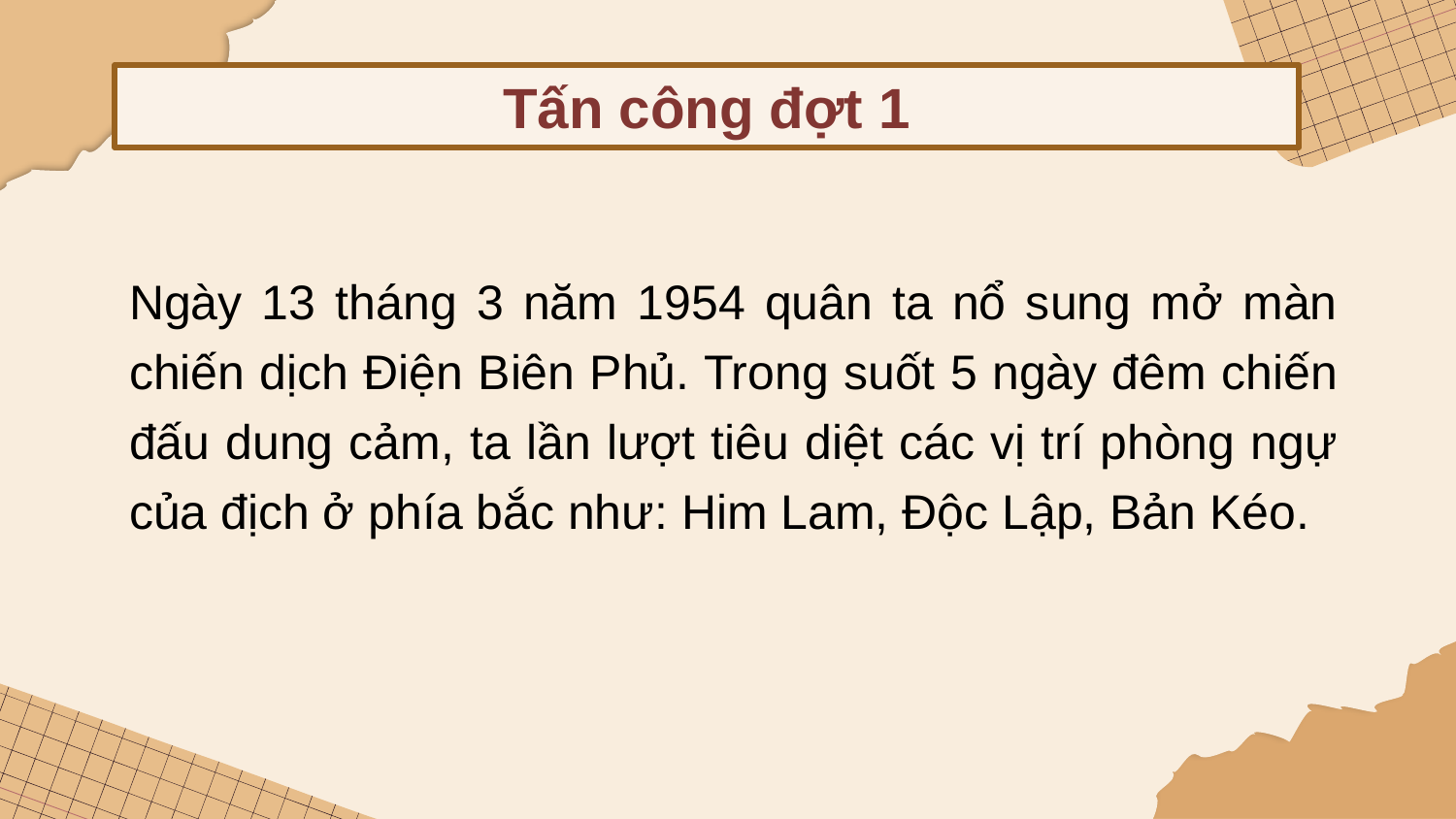

Tấn công đợt 1
Ngày 13 tháng 3 năm 1954 quân ta nổ sung mở màn chiến dịch Điện Biên Phủ. Trong suốt 5 ngày đêm chiến đấu dung cảm, ta lần lượt tiêu diệt các vị trí phòng ngự của địch ở phía bắc như: Him Lam, Độc Lập, Bản Kéo.